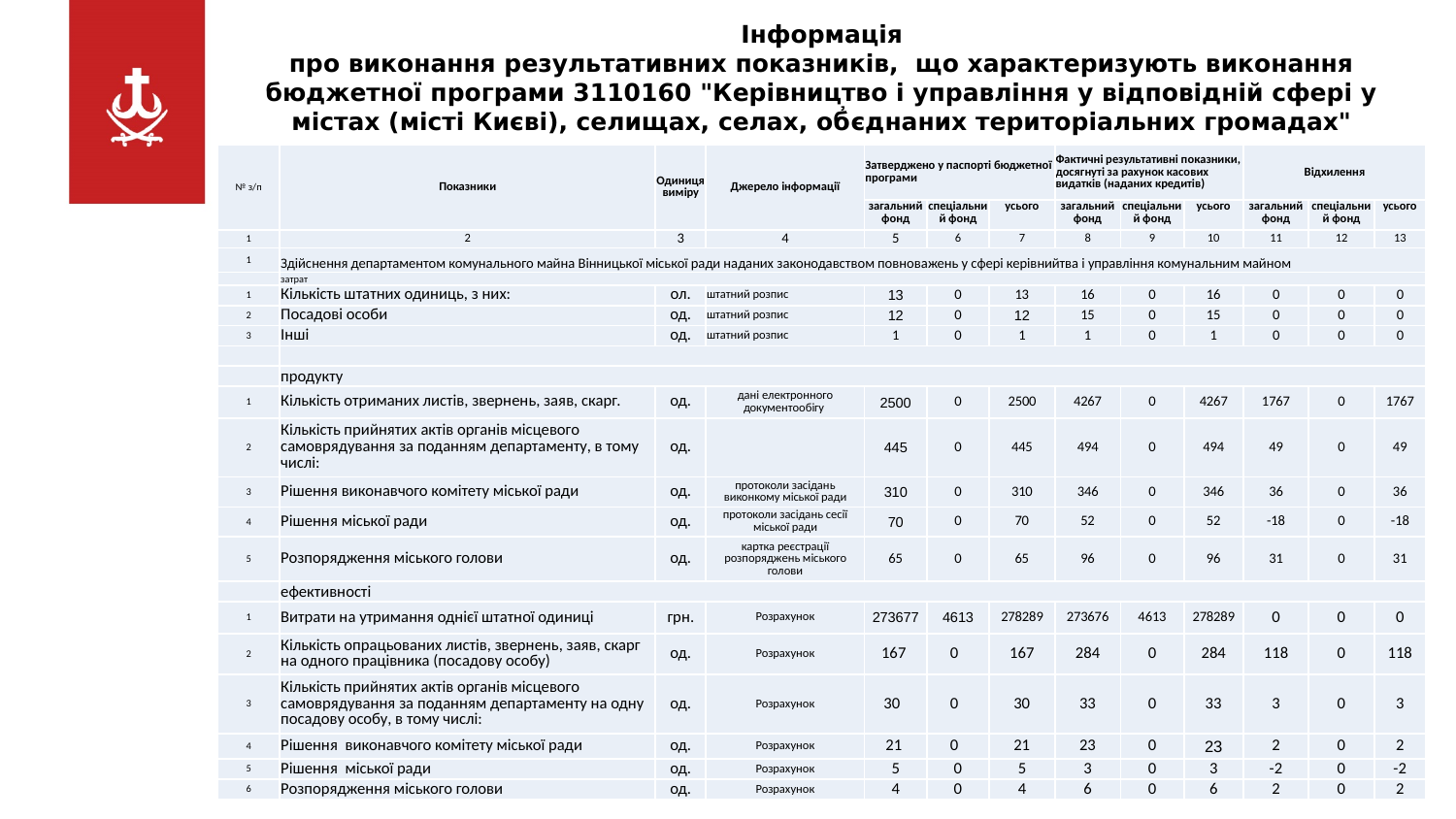

Інформація
про виконання результативних показників,  що характеризують виконання бюджетної програми 3110160 "Керівництво і управління у відповідній сфері у містах (місті Києві), селищах, селах, об҆єднаних територіальних громадах"
| № з/п | Показники | Одиниця виміру | Джерело інформації | Затверджено у паспорті бюджетної програми |  |  | Фактичні результативні показники, досягнуті за рахунок касових видатків (наданих кредитів) |  |  | Відхилення |  |  |
| --- | --- | --- | --- | --- | --- | --- | --- | --- | --- | --- | --- | --- |
|  |  |  |  | загальний фонд | спеціальний фонд | усього | загальний фонд | спеціальний фонд | усього | загальний фонд | спеціальний фонд | усього |
| 1 | 2 | 3 | 4 | 5 | 6 | 7 | 8 | 9 | 10 | 11 | 12 | 13 |
| 1 | Здійснення департаментом комунального майна Вінницької міської ради наданих законодавством повноважень у сфері керівнийтва і управління комунальним майном |  |  |  |  |  |  |  |  |  |  |  |
|  | затрат |  |  |  |  |  |  |  |  |  |  |  |
| 1 | Кількість штатних одиниць, з них: | ол. | штатний розпис | 13 | 0 | 13 | 16 | 0 | 16 | 0 | 0 | 0 |
| 2 | Посадові особи | од. | штатний розпис | 12 | 0 | 12 | 15 | 0 | 15 | 0 | 0 | 0 |
| 3 | Інші | од. | штатний розпис | 1 | 0 | 1 | 1 | 0 | 1 | 0 | 0 | 0 |
|  |  |  |  |  |  |  |  |  |  |  |  |  |
|  | продукту |  |  |  |  |  |  |  |  |  |  |  |
| 1 | Кількість отриманих листів, звернень, заяв, скарг. | од. | дані електронного документообігу | 2500 | 0 | 2500 | 4267 | 0 | 4267 | 1767 | 0 | 1767 |
| 2 | Кількість прийнятих актів органів місцевого самоврядування за поданням департаменту, в тому числі: | од. |  | 445 | 0 | 445 | 494 | 0 | 494 | 49 | 0 | 49 |
| 3 | Рішення виконавчого комітету міської ради | од. | протоколи засідань виконкому міської ради | 310 | 0 | 310 | 346 | 0 | 346 | 36 | 0 | 36 |
| 4 | Рішення міської ради | од. | протоколи засідань сесії міської ради | 70 | 0 | 70 | 52 | 0 | 52 | -18 | 0 | -18 |
| 5 | Розпорядження міського голови | од. | картка реєстрації розпоряджень міського голови | 65 | 0 | 65 | 96 | 0 | 96 | 31 | 0 | 31 |
|  | ефективності |  |  |  |  |  |  |  |  |  |  |  |
| 1 | Витрати на утримання однієї штатної одиниці | грн. | Розрахунок | 273677 | 4613 | 278289 | 273676 | 4613 | 278289 | 0 | 0 | 0 |
| 2 | Кількість опрацьованих листів, звернень, заяв, скарг на одного працівника (посадову особу) | од. | Розрахунок | 167 | 0 | 167 | 284 | 0 | 284 | 118 | 0 | 118 |
| 3 | Кількість прийнятих актів органів місцевого самоврядування за поданням департаменту на одну посадову особу, в тому числі: | од. | Розрахунок | 30 | 0 | 30 | 33 | 0 | 33 | 3 | 0 | 3 |
| 4 | Рішення виконавчого комітету міської ради | од. | Розрахунок | 21 | 0 | 21 | 23 | 0 | 23 | 2 | 0 | 2 |
| 5 | Рішення міської ради | од. | Розрахунок | 5 | 0 | 5 | 3 | 0 | 3 | -2 | 0 | -2 |
| 6 | Розпорядження міського голови | од. | Розрахунок | 4 | 0 | 4 | 6 | 0 | 6 | 2 | 0 | 2 |